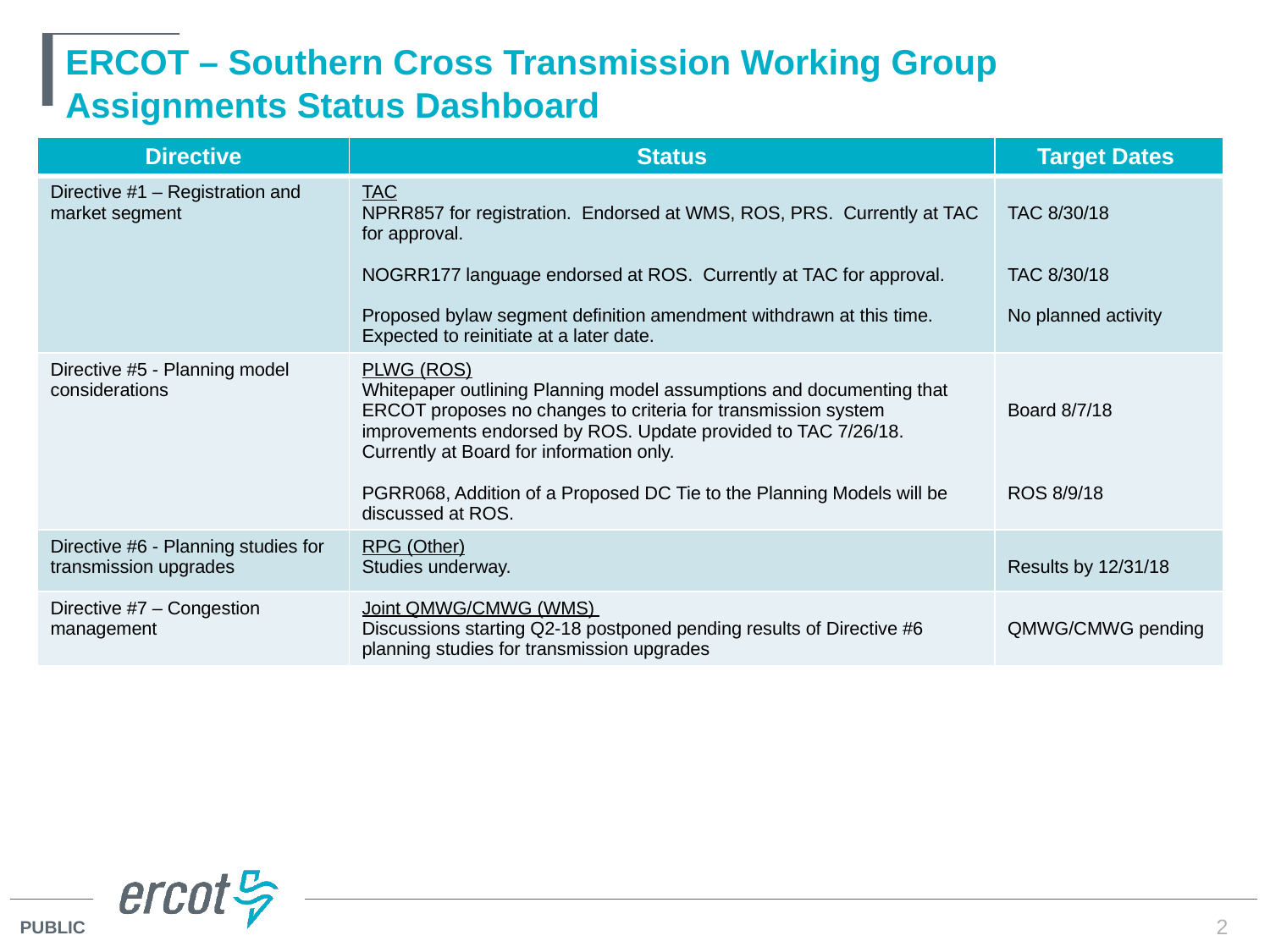

# ERCOT – Southern Cross Transmission Working Group Assignments Status Dashboard
| Directive | Status | Target Dates |
| --- | --- | --- |
| Directive #1 – Registration and market segment | TAC NPRR857 for registration. Endorsed at WMS, ROS, PRS. Currently at TAC for approval. NOGRR177 language endorsed at ROS. Currently at TAC for approval. Proposed bylaw segment definition amendment withdrawn at this time. Expected to reinitiate at a later date. | TAC 8/30/18 TAC 8/30/18 No planned activity |
| Directive #5 - Planning model considerations | PLWG (ROS) Whitepaper outlining Planning model assumptions and documenting that ERCOT proposes no changes to criteria for transmission system improvements endorsed by ROS. Update provided to TAC 7/26/18. Currently at Board for information only.  PGRR068, Addition of a Proposed DC Tie to the Planning Models will be discussed at ROS. | Board 8/7/18 ROS 8/9/18 |
| Directive #6 - Planning studies for transmission upgrades | RPG (Other) Studies underway. | Results by 12/31/18 |
| Directive #7 – Congestion management | Joint QMWG/CMWG (WMS) Discussions starting Q2-18 postponed pending results of Directive #6 planning studies for transmission upgrades | QMWG/CMWG pending |
2